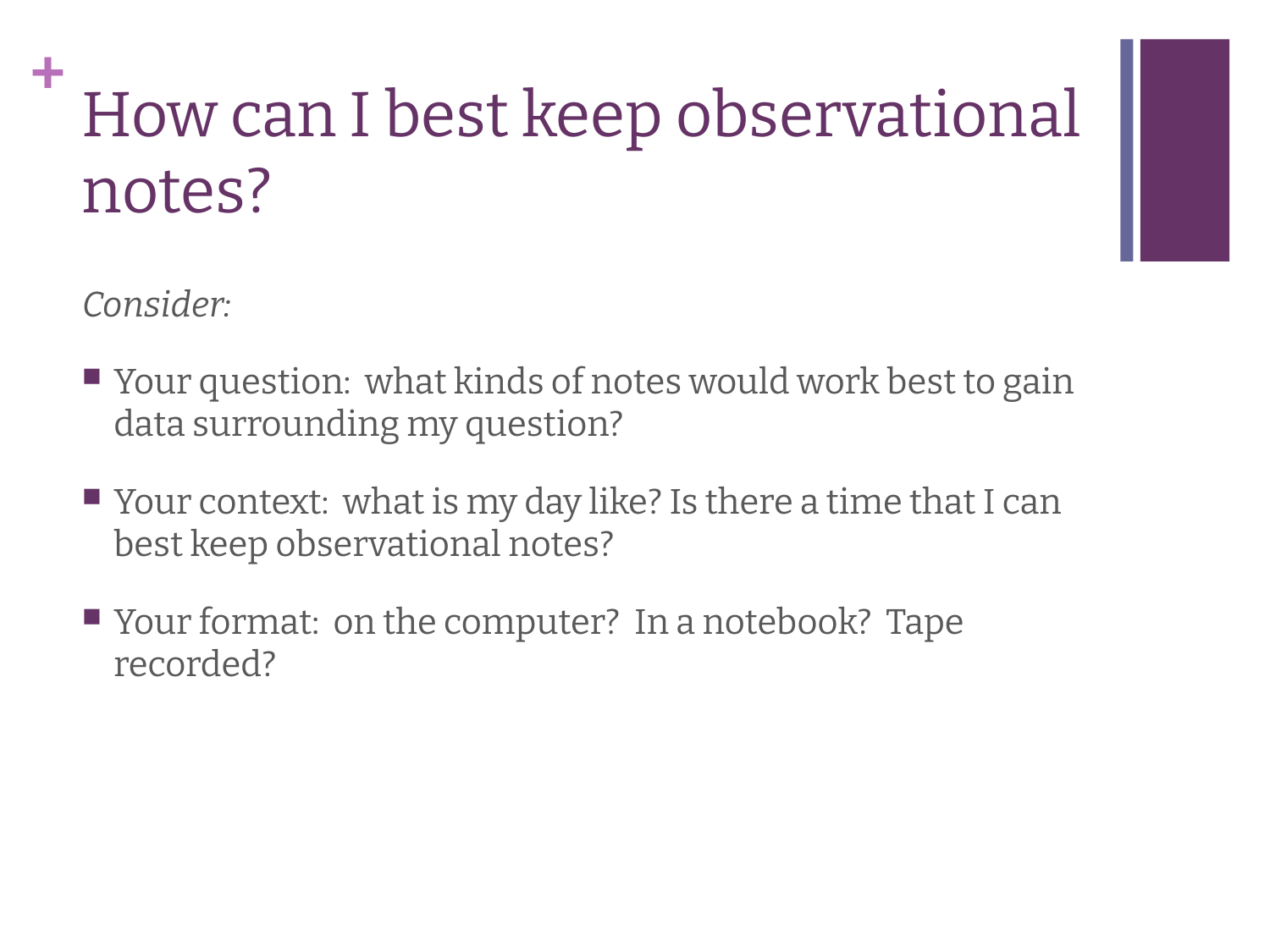

# How can I best keep observational notes?
Consider:
Your question:  what kinds of notes would work best to gain data surrounding my question?
Your context:  what is my day like? Is there a time that I can best keep observational notes?
Your format:  on the computer?  In a notebook?  Tape recorded?